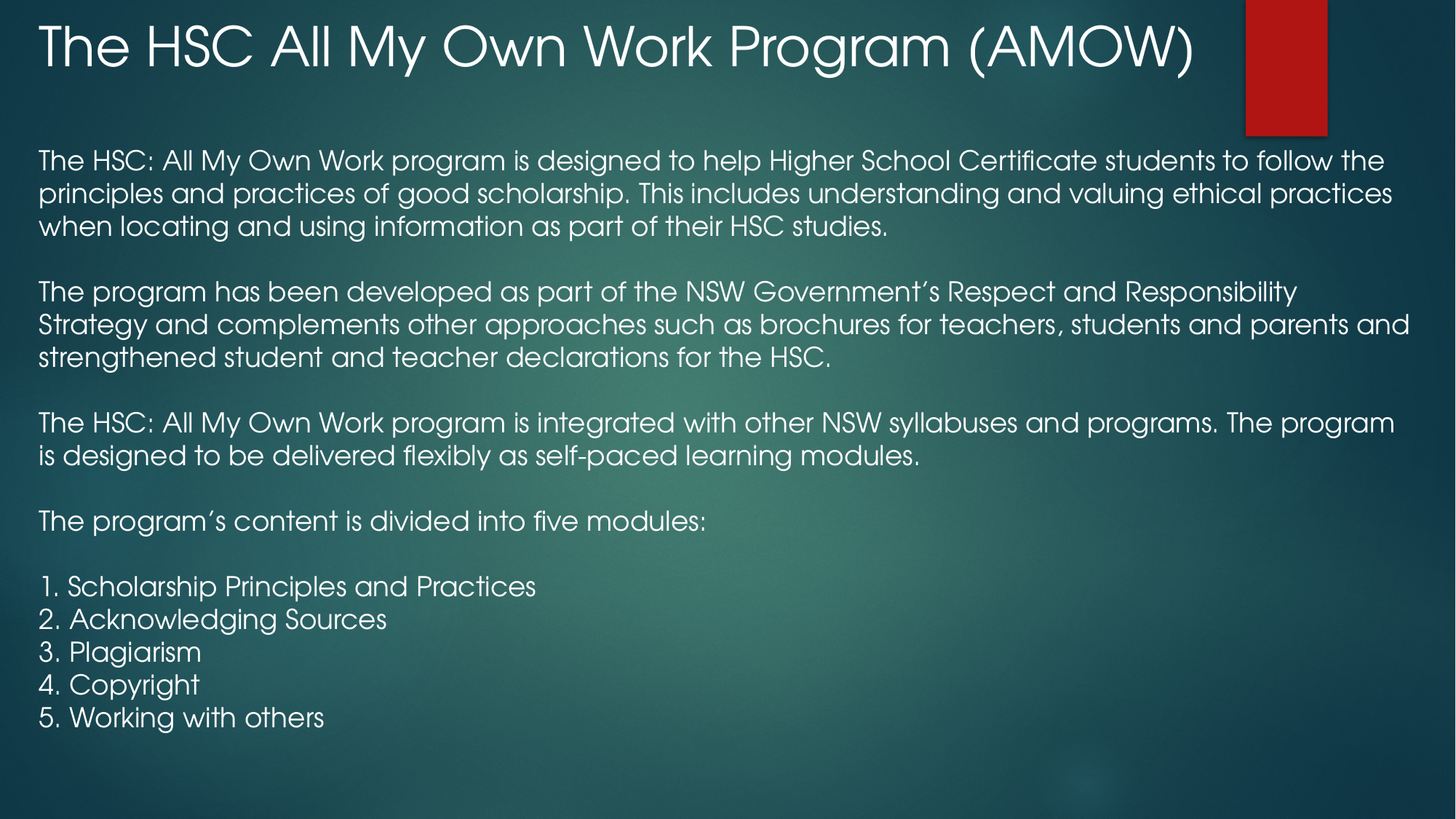

The HSC All My Own Work Program (AMOW)

The HSC: All My Own Work program is designed to help Higher School Certificate students to follow the
principles and practices of good scholarship. This includes understanding and valuing ethical practices when locating and using information as part of their HSC studies.

The program has been developed as part of the NSW Government’s Respect and Responsibility Strategy and complements other approaches such as brochures for teachers, students and parents and strengthened student and teacher declarations for the HSC.

The HSC: All My Own Work program is integrated with other NSW syllabuses and programs. The program is designed to be delivered flexibly as self-paced learning modules.

The program’s content is divided into five modules:

1. Scholarship Principles and Practices
2. Acknowledging Sources
3. Plagiarism
4. Copyright
5. Working with others